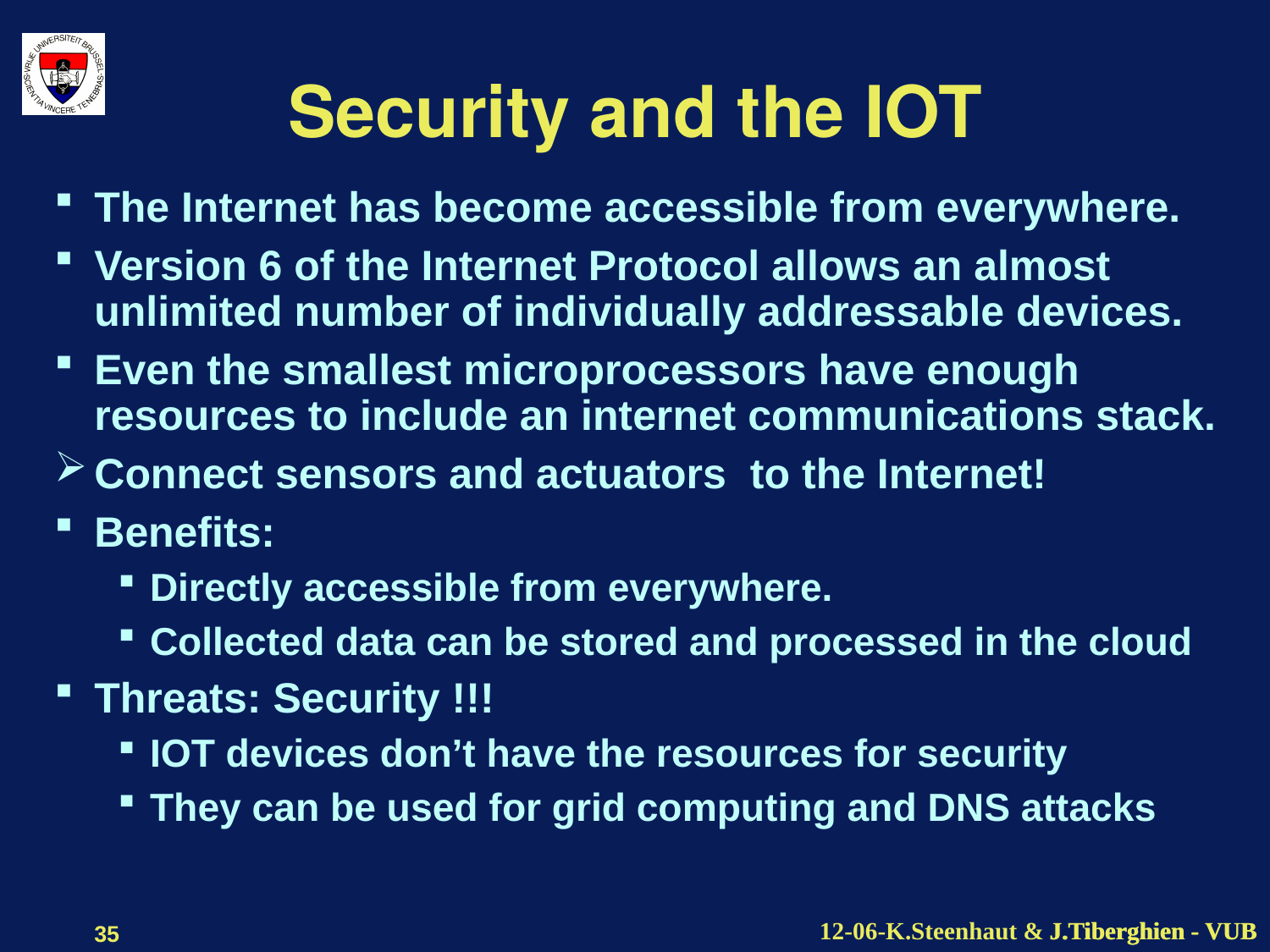

# Security and the IOT
The Internet has become accessible from everywhere.
Version 6 of the Internet Protocol allows an almost unlimited number of individually addressable devices.
Even the smallest microprocessors have enough resources to include an internet communications stack.
Connect sensors and actuators  to the Internet!
Benefits:
Directly accessible from everywhere.
Collected data can be stored and processed in the cloud
Threats: Security !!!
IOT devices don’t have the resources for security
They can be used for grid computing and DNS attacks
35